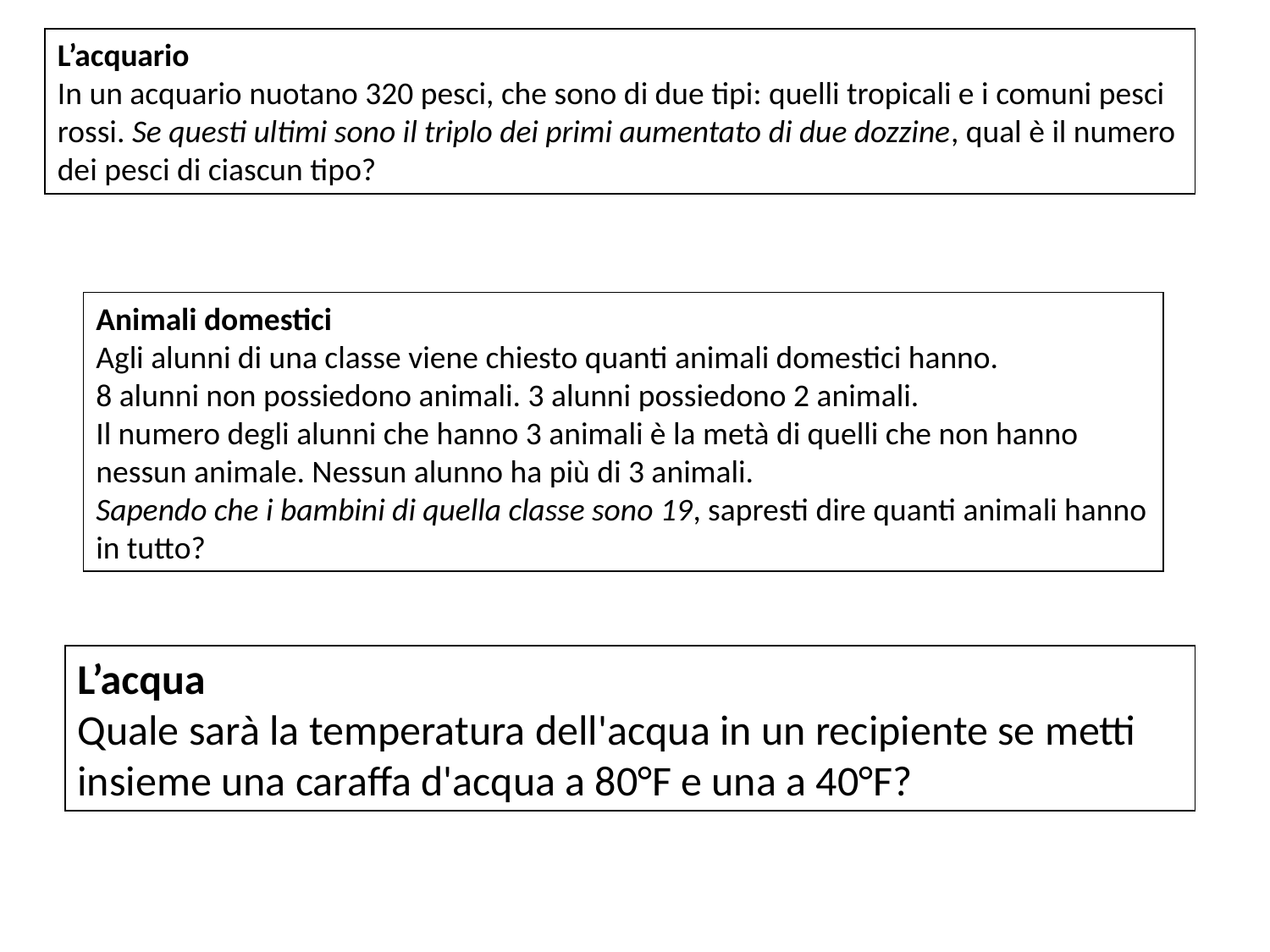

L’acquario
In un acquario nuotano 320 pesci, che sono di due tipi: quelli tropicali e i comuni pesci rossi. Se questi ultimi sono il triplo dei primi aumentato di due dozzine, qual è il numero dei pesci di ciascun tipo?
Animali domestici
Agli alunni di una classe viene chiesto quanti animali domestici hanno.
8 alunni non possiedono animali. 3 alunni possiedono 2 animali.
Il numero degli alunni che hanno 3 animali è la metà di quelli che non hanno nessun animale. Nessun alunno ha più di 3 animali.
Sapendo che i bambini di quella classe sono 19, sapresti dire quanti animali hanno in tutto?
L’acqua
Quale sarà la temperatura dell'acqua in un recipiente se metti insieme una caraffa d'acqua a 80°F e una a 40°F?